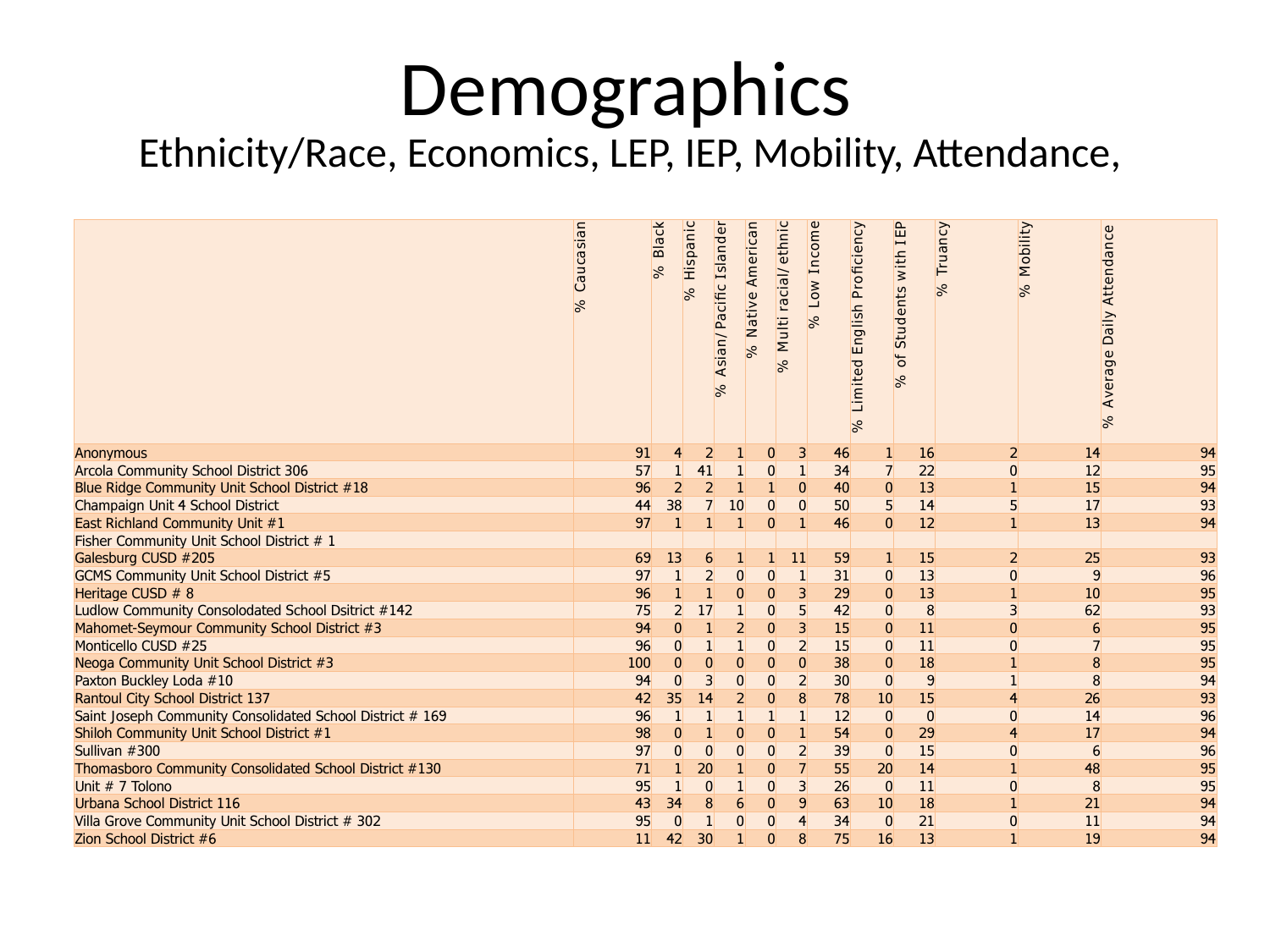

# Demographics Ethnicity/Race, Economics, LEP, IEP, Mobility, Attendance,
|  | % Caucasian | % Black | % Hispanic | % Asian/Pacific Islander | % Native American | % Multi racial/ethnic | % Low Income | % Limited English Proficiency | % of Students with IEP | % Truancy | % Mobility | % Average Daily Attendance |
| --- | --- | --- | --- | --- | --- | --- | --- | --- | --- | --- | --- | --- |
| Anonymous | 91 | 4 | 2 | 1 | 0 | 3 | 46 | 1 | 16 | 2 | 14 | 94 |
| Arcola Community School District 306 | 57 | 1 | 41 | 1 | 0 | 1 | 34 | 7 | 22 | 0 | 12 | 95 |
| Blue Ridge Community Unit School District #18 | 96 | 2 | 2 | 1 | 1 | 0 | 40 | 0 | 13 | 1 | 15 | 94 |
| Champaign Unit 4 School District | 44 | 38 | 7 | 10 | 0 | 0 | 50 | 5 | 14 | 5 | 17 | 93 |
| East Richland Community Unit #1 | 97 | 1 | 1 | 1 | 0 | 1 | 46 | 0 | 12 | 1 | 13 | 94 |
| Fisher Community Unit School District # 1 |  |  |  |  |  |  |  |  |  |  |  |  |
| Galesburg CUSD #205 | 69 | 13 | 6 | 1 | 1 | 11 | 59 | 1 | 15 | 2 | 25 | 93 |
| GCMS Community Unit School District #5 | 97 | 1 | 2 | 0 | 0 | 1 | 31 | 0 | 13 | 0 | 9 | 96 |
| Heritage CUSD # 8 | 96 | 1 | 1 | 0 | 0 | 3 | 29 | 0 | 13 | 1 | 10 | 95 |
| Ludlow Community Consolodated School Dsitrict #142 | 75 | 2 | 17 | 1 | 0 | 5 | 42 | 0 | 8 | 3 | 62 | 93 |
| Mahomet-Seymour Community School District #3 | 94 | 0 | 1 | 2 | 0 | 3 | 15 | 0 | 11 | 0 | 6 | 95 |
| Monticello CUSD #25 | 96 | 0 | 1 | 1 | 0 | 2 | 15 | 0 | 11 | 0 | 7 | 95 |
| Neoga Community Unit School District #3 | 100 | 0 | 0 | 0 | 0 | 0 | 38 | 0 | 18 | 1 | 8 | 95 |
| Paxton Buckley Loda #10 | 94 | 0 | 3 | 0 | 0 | 2 | 30 | 0 | 9 | 1 | 8 | 94 |
| Rantoul City School District 137 | 42 | 35 | 14 | 2 | 0 | 8 | 78 | 10 | 15 | 4 | 26 | 93 |
| Saint Joseph Community Consolidated School District # 169 | 96 | 1 | 1 | 1 | 1 | 1 | 12 | 0 | 0 | 0 | 14 | 96 |
| Shiloh Community Unit School District #1 | 98 | 0 | 1 | 0 | 0 | 1 | 54 | 0 | 29 | 4 | 17 | 94 |
| Sullivan #300 | 97 | 0 | 0 | 0 | 0 | 2 | 39 | 0 | 15 | 0 | 6 | 96 |
| Thomasboro Community Consolidated School District #130 | 71 | 1 | 20 | 1 | 0 | 7 | 55 | 20 | 14 | 1 | 48 | 95 |
| Unit # 7 Tolono | 95 | 1 | 0 | 1 | 0 | 3 | 26 | 0 | 11 | 0 | 8 | 95 |
| Urbana School District 116 | 43 | 34 | 8 | 6 | 0 | 9 | 63 | 10 | 18 | 1 | 21 | 94 |
| Villa Grove Community Unit School District # 302 | 95 | 0 | 1 | 0 | 0 | 4 | 34 | 0 | 21 | 0 | 11 | 94 |
| Zion School District #6 | 11 | 42 | 30 | 1 | 0 | 8 | 75 | 16 | 13 | 1 | 19 | 94 |